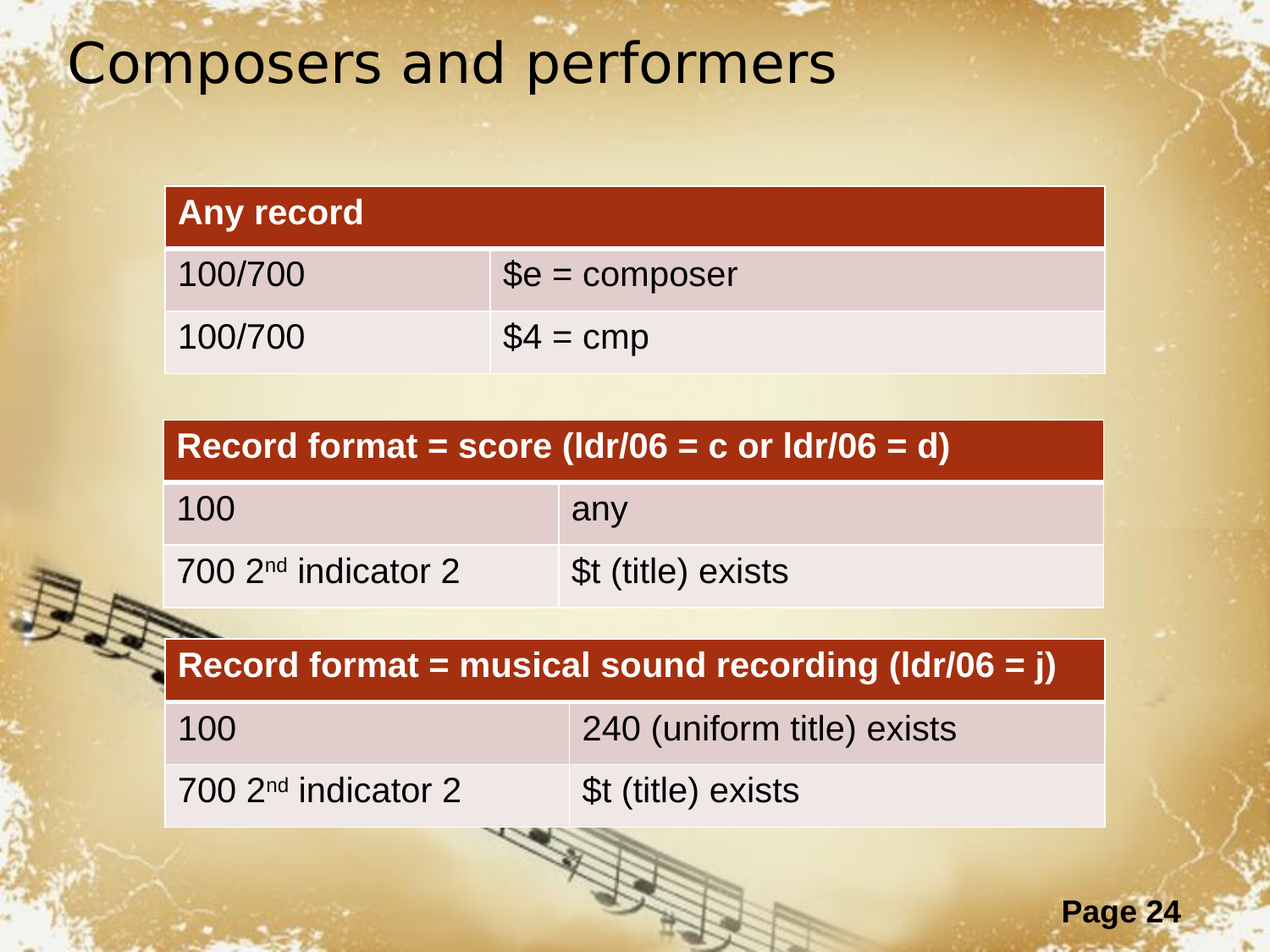

Composers and performers

| Any record |  |
| --- | --- |
| 100/700 | $e = composer |
| 100/700 | $4 = cmp |
| Record format = score (ldr/06 = c or ldr/06 = d) |  |
| --- | --- |
| 100 | any |
| 700 2nd indicator 2 | $t (title) exists |
| Record format = musical sound recording (ldr/06 = j) |  |
| --- | --- |
| 100 | 240 (uniform title) exists |
| 700 2nd indicator 2 | $t (title) exists |